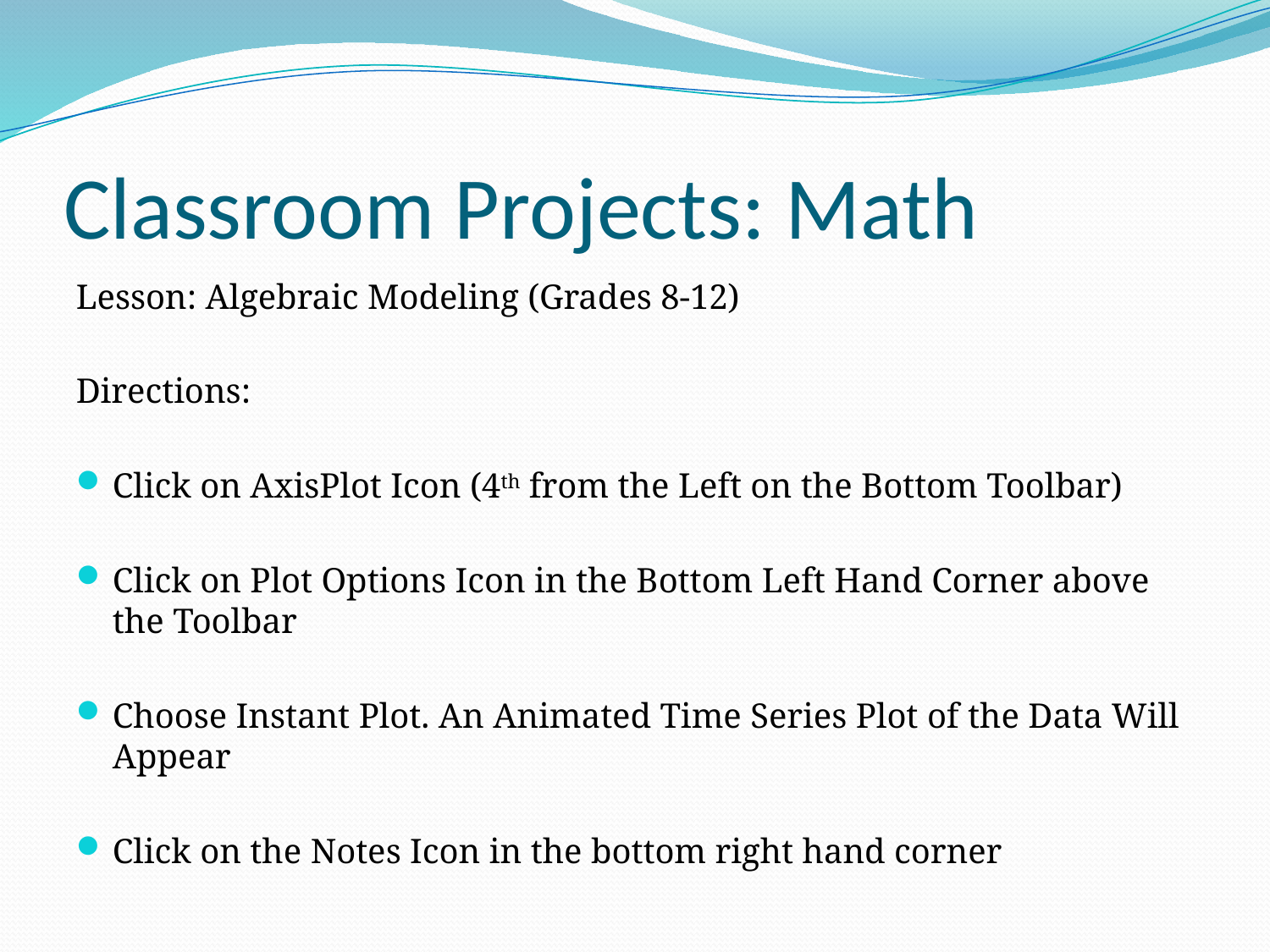

# Classroom Projects: Math
Lesson: Algebraic Modeling (Grades 8-12)

Directions:

Click on AxisPlot Icon (4th from the Left on the Bottom Toolbar)

Click on Plot Options Icon in the Bottom Left Hand Corner above the Toolbar

Choose Instant Plot. An Animated Time Series Plot of the Data Will Appear

Click on the Notes Icon in the bottom right hand corner